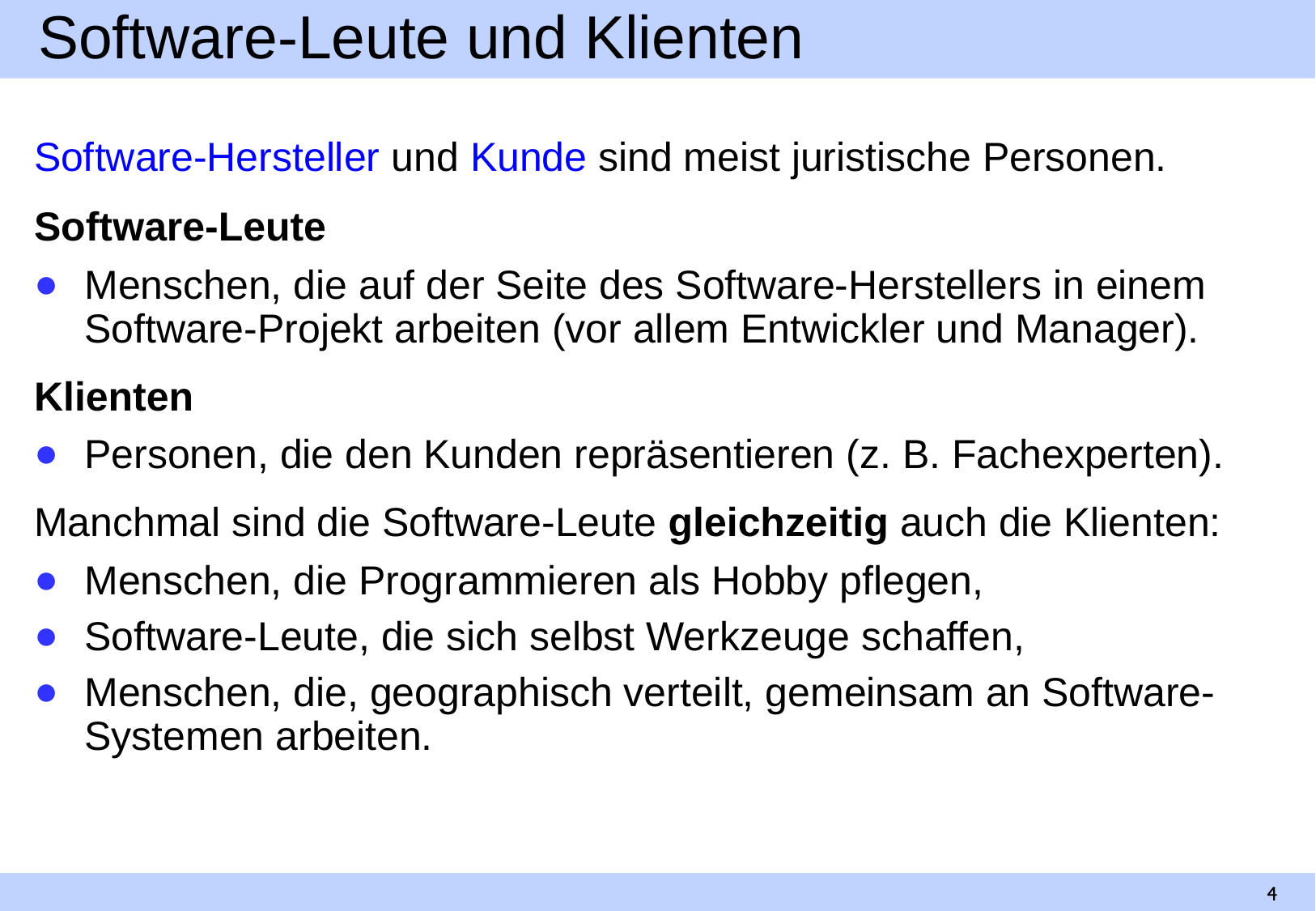

# Software-Leute und Klienten
Software-Hersteller und Kunde sind meist juristische Personen.
Software-Leute
Menschen, die auf der Seite des Software-Herstellers in einem Software-Projekt arbeiten (vor allem Entwickler und Manager).
Klienten
Personen, die den Kunden repräsentieren (z. B. Fachexperten).
Manchmal sind die Software-Leute gleichzeitig auch die Klienten:
Menschen, die Programmieren als Hobby pflegen,
Software-Leute, die sich selbst Werkzeuge schaffen,
Menschen, die, geographisch verteilt, gemeinsam an Software-Systemen arbeiten.

4